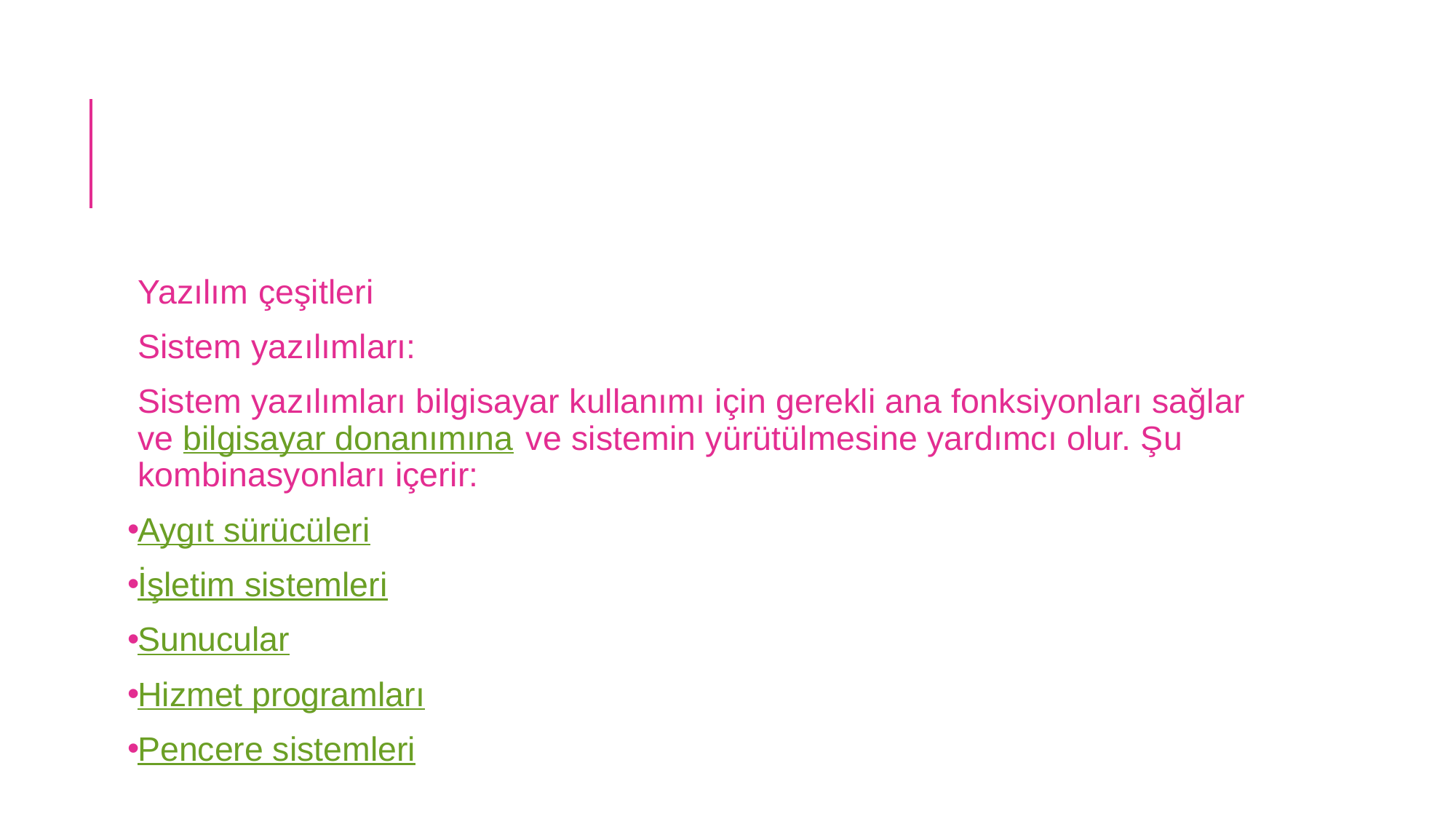

#
Yazılım çeşitleri
Sistem yazılımları:
Sistem yazılımları bilgisayar kullanımı için gerekli ana fonksiyonları sağlar ve bilgisayar donanımına ve sistemin yürütülmesine yardımcı olur. Şu kombinasyonları içerir:
Aygıt sürücüleri
İşletim sistemleri
Sunucular
Hizmet programları
Pencere sistemleri